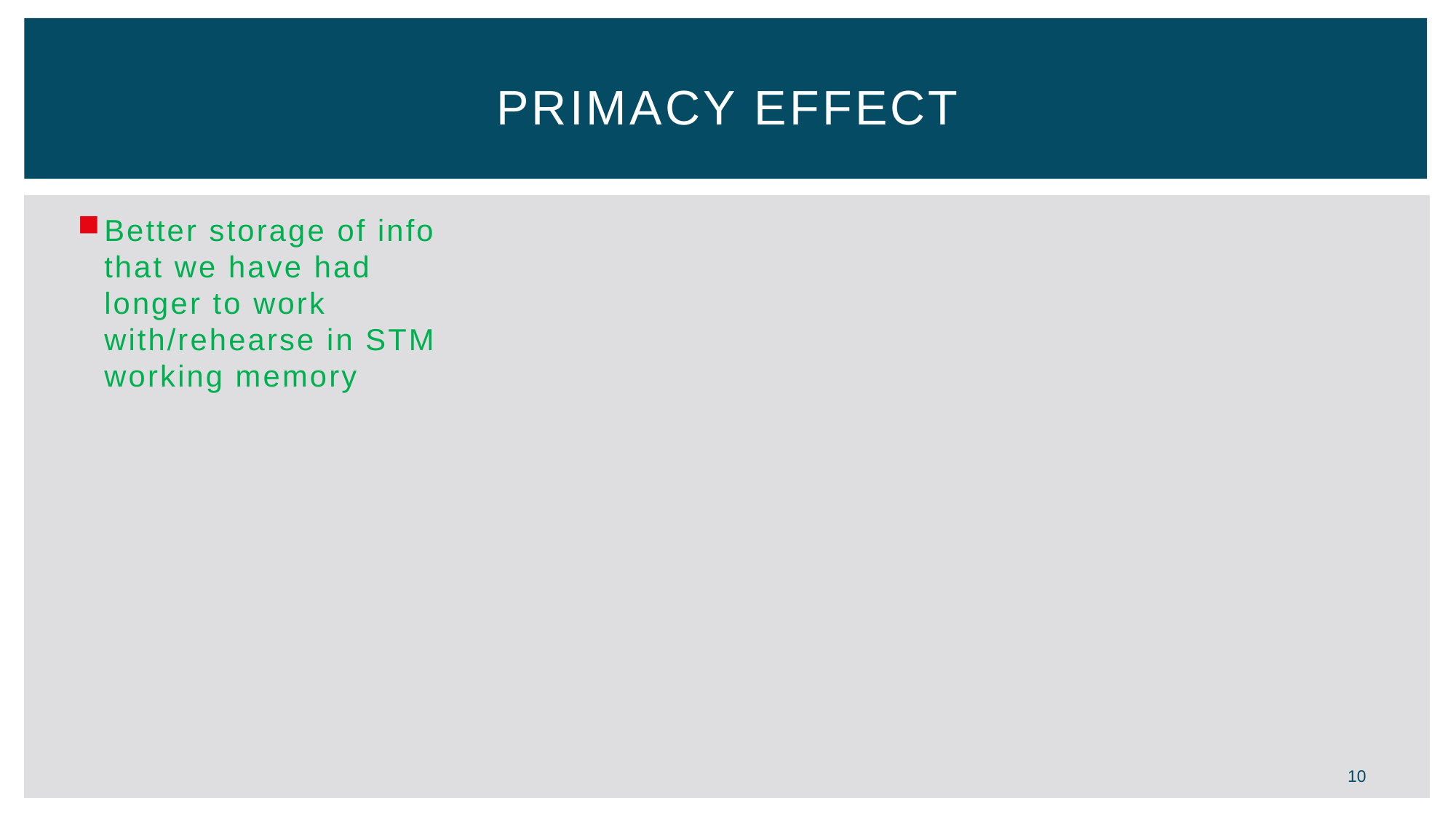

# Primacy Effect
Better storage of info that we have had longer to work with/rehearse in STM working memory
10